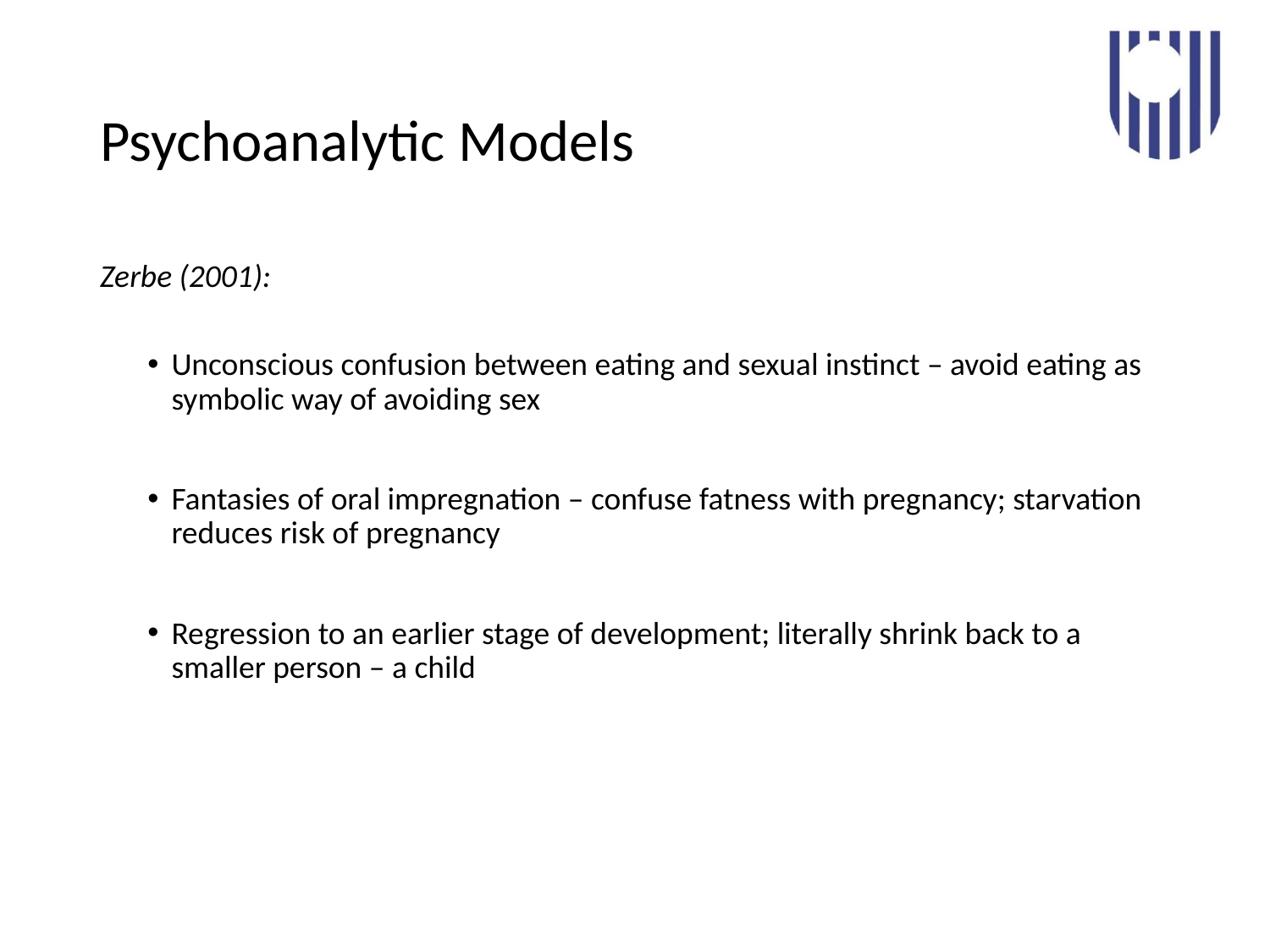

# Psychoanalytic Models
Zerbe (2001):

Unconscious confusion between eating and sexual instinct – avoid eating as symbolic way of avoiding sex

Fantasies of oral impregnation – confuse fatness with pregnancy; starvation reduces risk of pregnancy

Regression to an earlier stage of development; literally shrink back to a smaller person – a child